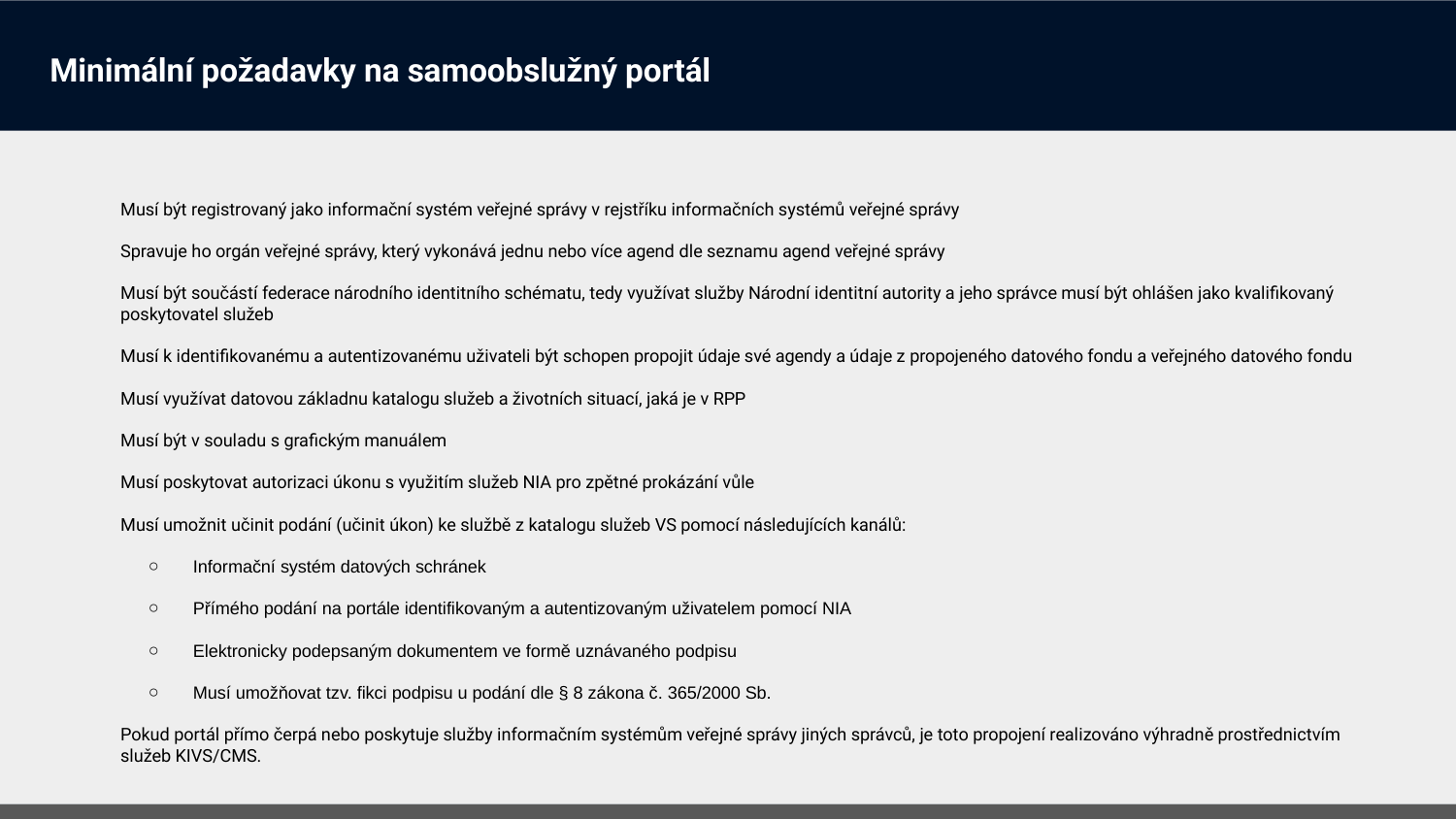

# Minimální požadavky na samoobslužný portál
Musí být registrovaný jako informační systém veřejné správy v rejstříku informačních systémů veřejné správy

Spravuje ho orgán veřejné správy, který vykonává jednu nebo více agend dle seznamu agend veřejné správy

Musí být součástí federace národního identitního schématu, tedy využívat služby Národní identitní autority a jeho správce musí být ohlášen jako kvalifikovaný poskytovatel služeb

Musí k identifikovanému a autentizovanému uživateli být schopen propojit údaje své agendy a údaje z propojeného datového fondu a veřejného datového fondu

Musí využívat datovou základnu katalogu služeb a životních situací, jaká je v RPP

Musí být v souladu s grafickým manuálem

Musí poskytovat autorizaci úkonu s využitím služeb NIA pro zpětné prokázání vůle

Musí umožnit učinit podání (učinit úkon) ke službě z katalogu služeb VS pomocí následujících kanálů:

Informační systém datových schránek

Přímého podání na portále identifikovaným a autentizovaným uživatelem pomocí NIA

Elektronicky podepsaným dokumentem ve formě uznávaného podpisu

Musí umožňovat tzv. fikci podpisu u podání dle § 8 zákona č. 365/2000 Sb.

Pokud portál přímo čerpá nebo poskytuje služby informačním systémům veřejné správy jiných správců, je toto propojení realizováno výhradně prostřednictvím služeb KIVS/CMS.